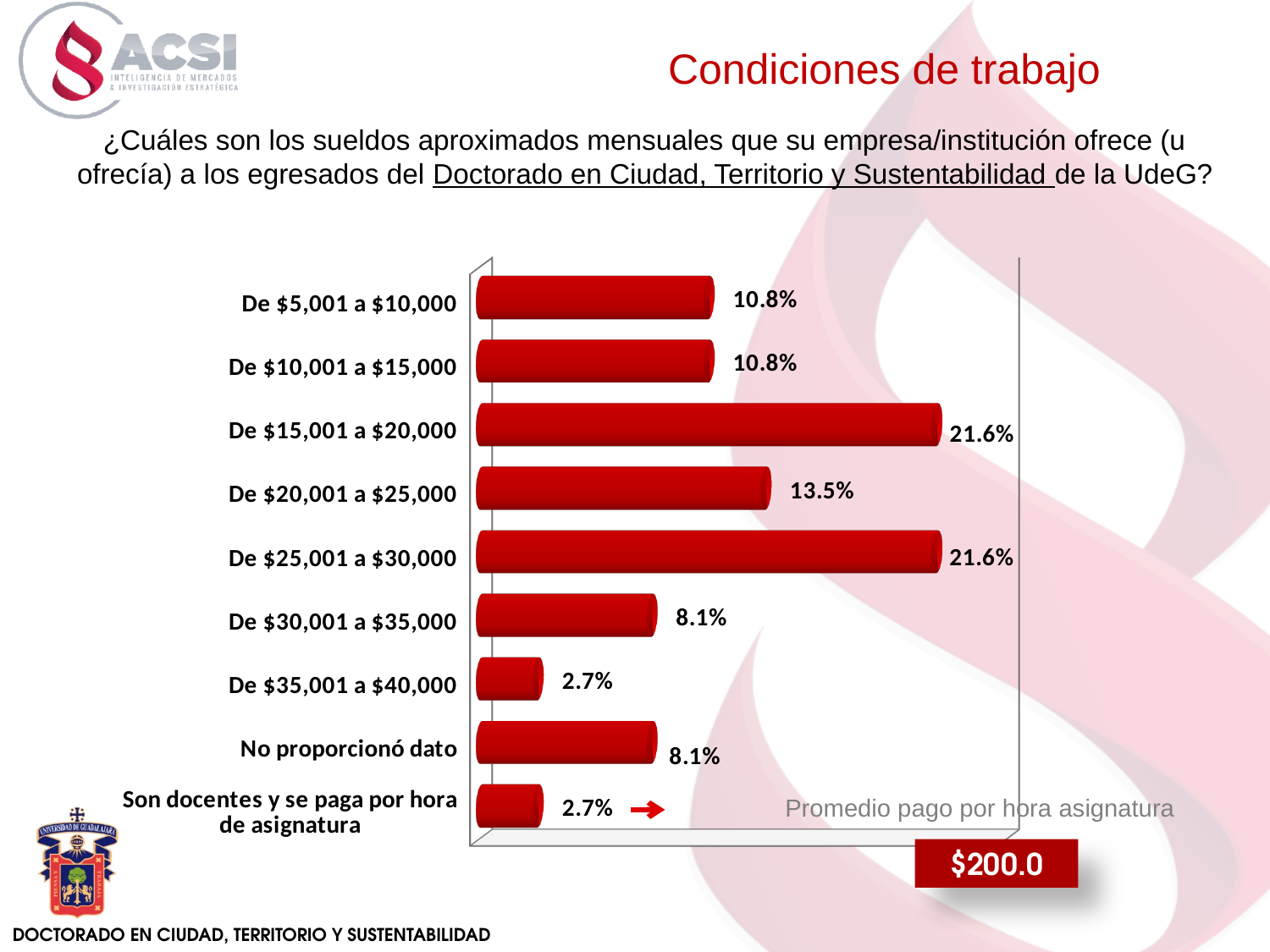

Condiciones de trabajo
¿Cuáles son los sueldos aproximados mensuales que su empresa/institución ofrece (u ofrecía) a los egresados del Doctorado en Ciudad, Territorio y Sustentabilidad de la UdeG?

[unsupported chart]

Promedio pago por hora asignatura
$200.0